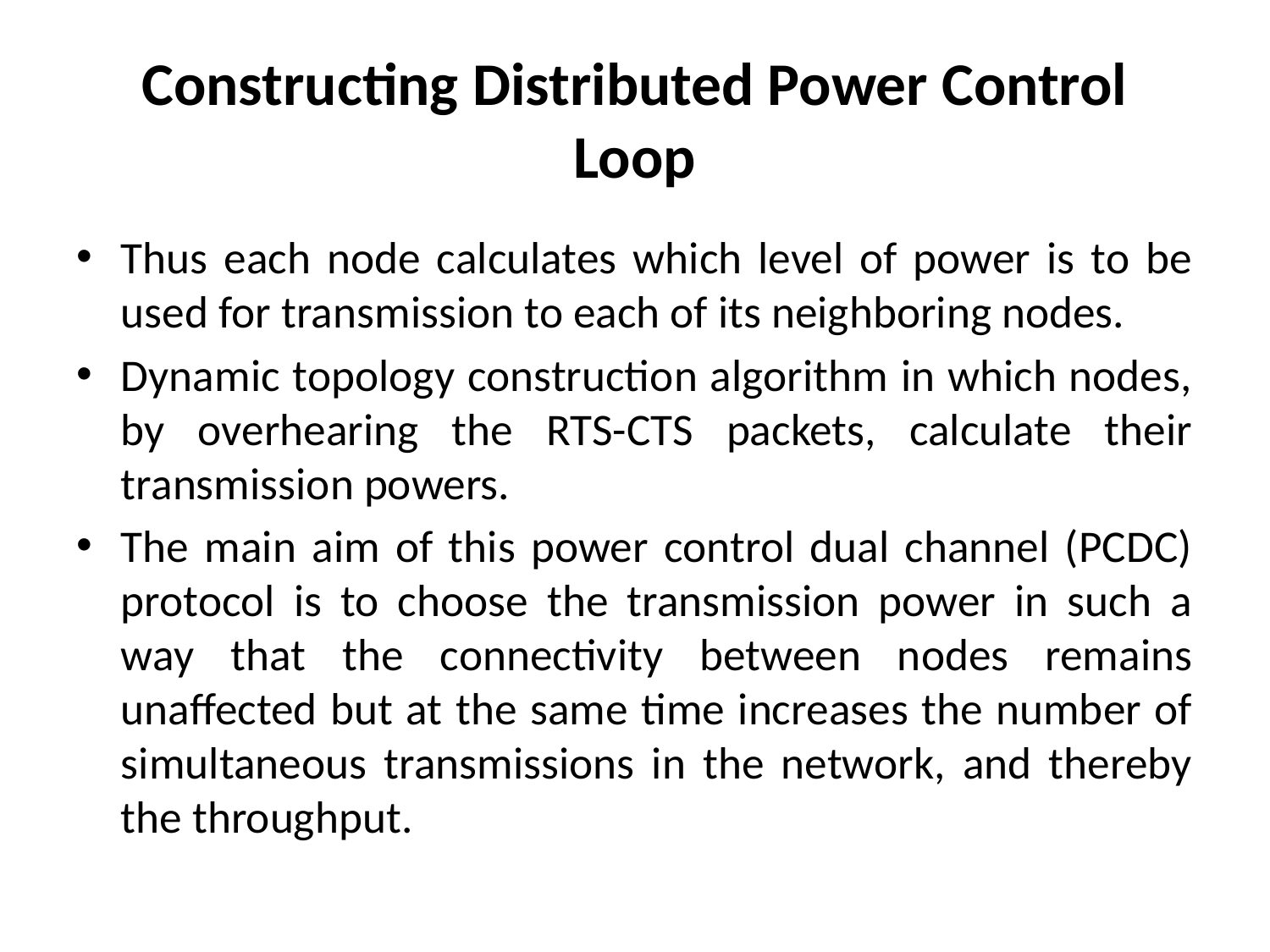

# Constructing Distributed Power Control Loop
Thus each node calculates which level of power is to be used for transmission to each of its neighboring nodes.
Dynamic topology construction algorithm in which nodes, by overhearing the RTS-CTS packets, calculate their transmission powers.
The main aim of this power control dual channel (PCDC) protocol is to choose the transmission power in such a way that the connectivity between nodes remains unaffected but at the same time increases the number of simultaneous transmissions in the network, and thereby the throughput.